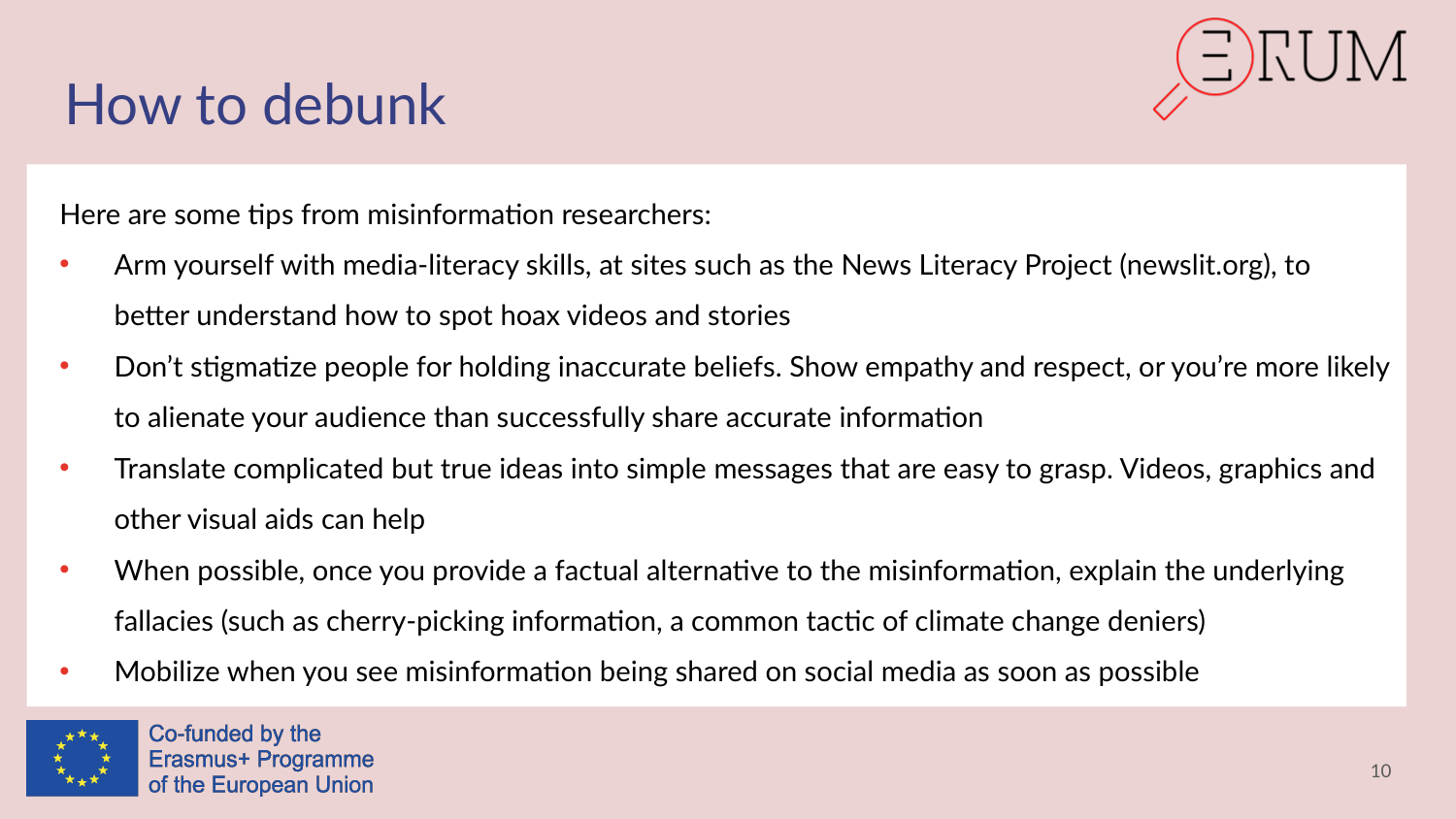

# How to debunk
Here are some tips from misinformation researchers:
Arm yourself with media-literacy skills, at sites such as the News Literacy Project (newslit.org), to better understand how to spot hoax videos and stories
Don’t stigmatize people for holding inaccurate beliefs. Show empathy and respect, or you’re more likely to alienate your audience than successfully share accurate information
Translate complicated but true ideas into simple messages that are easy to grasp. Videos, graphics and other visual aids can help
When possible, once you provide a factual alternative to the misinformation, explain the underlying fallacies (such as cherry-picking information, a common tactic of climate change deniers)
Mobilize when you see misinformation being shared on social media as soon as possible

10